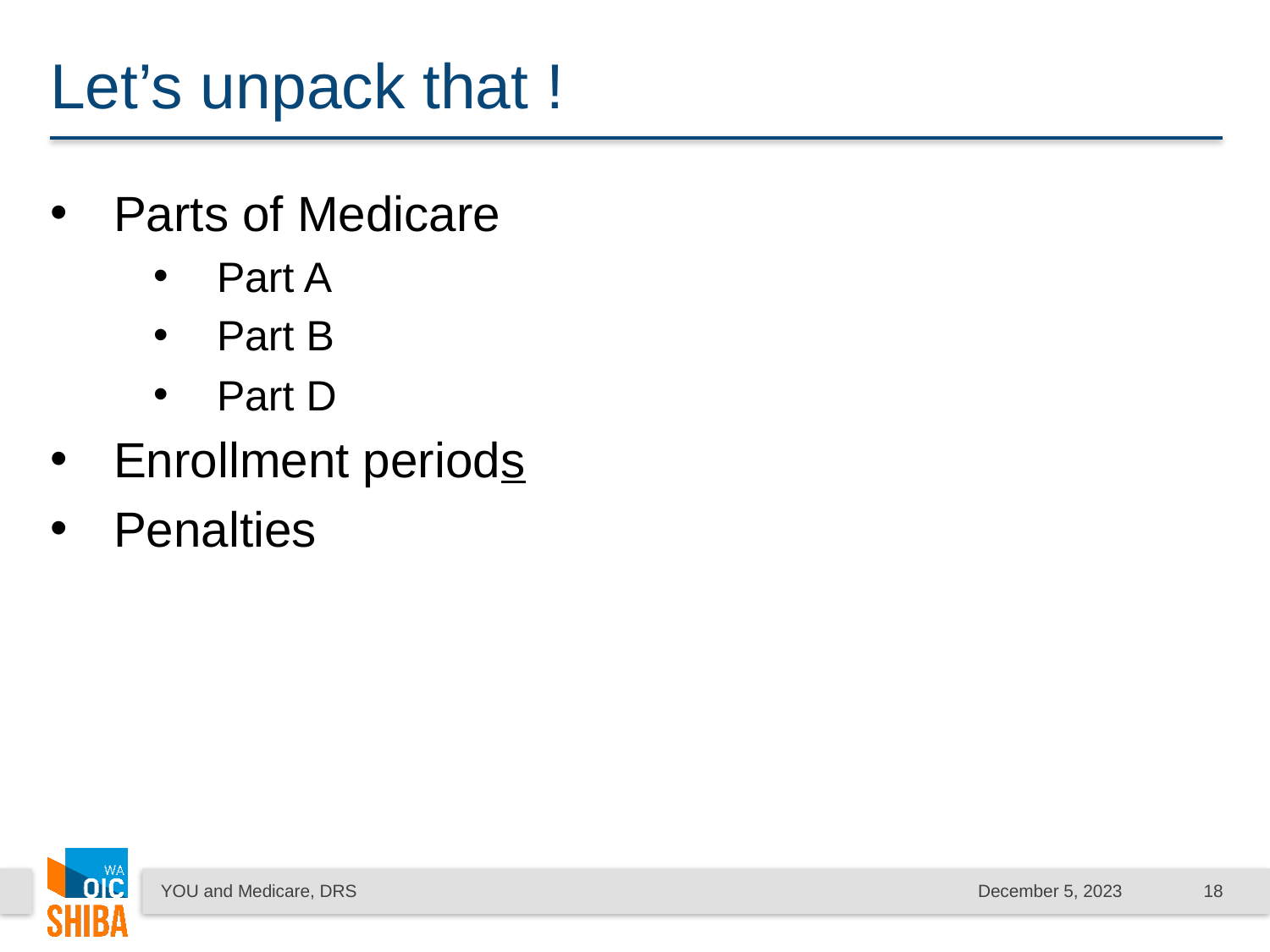

# Let’s unpack that !
Parts of Medicare
Part A
Part B
Part D
Enrollment periods
Penalties

YOU and Medicare, DRS
December 5, 2023
18